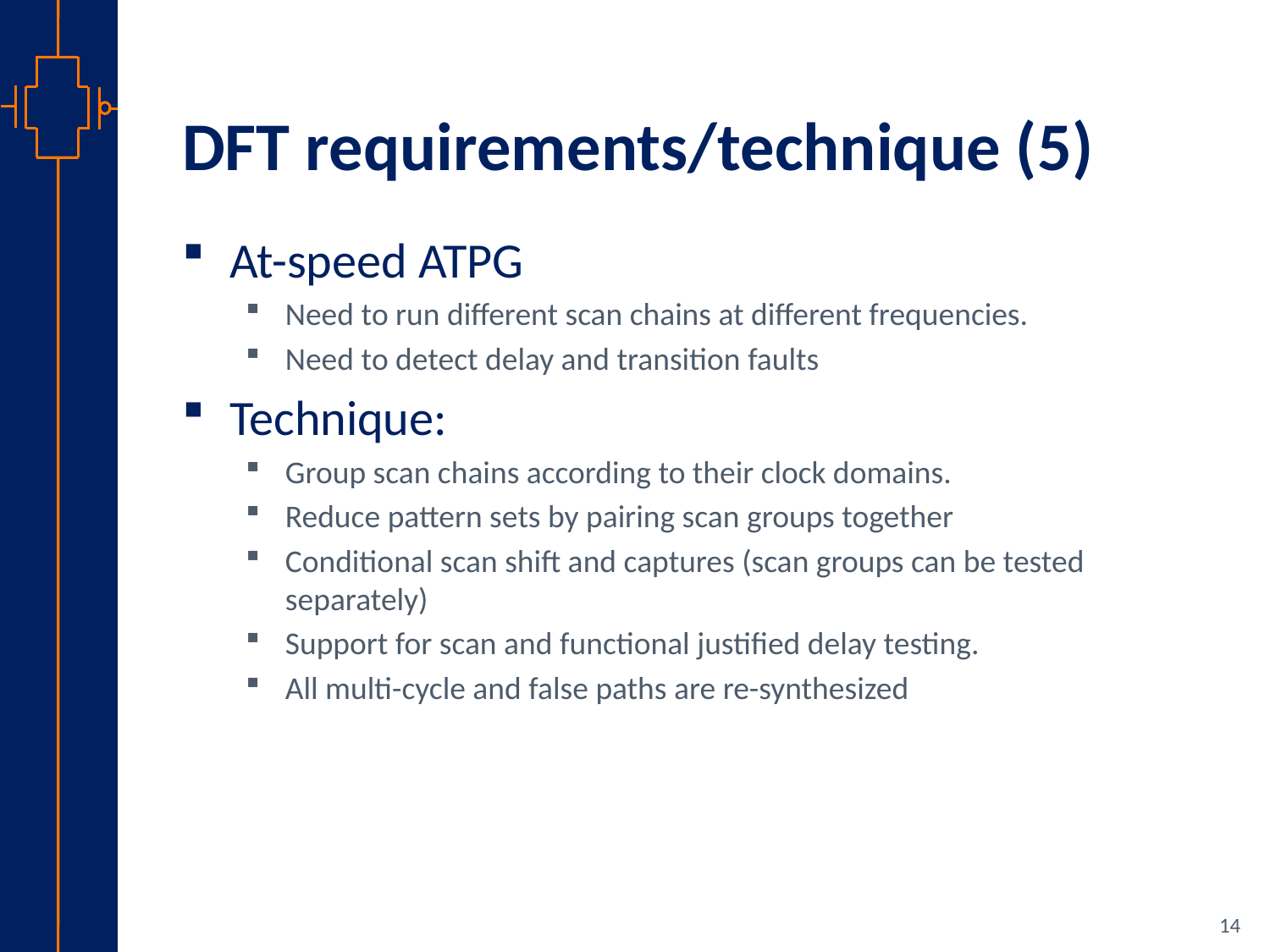

# DFT requirements/technique (5)
At-speed ATPG
Need to run different scan chains at different frequencies.
Need to detect delay and transition faults
Technique:
Group scan chains according to their clock domains.
Reduce pattern sets by pairing scan groups together
Conditional scan shift and captures (scan groups can be tested separately)
Support for scan and functional justified delay testing.
All multi-cycle and false paths are re-synthesized

14